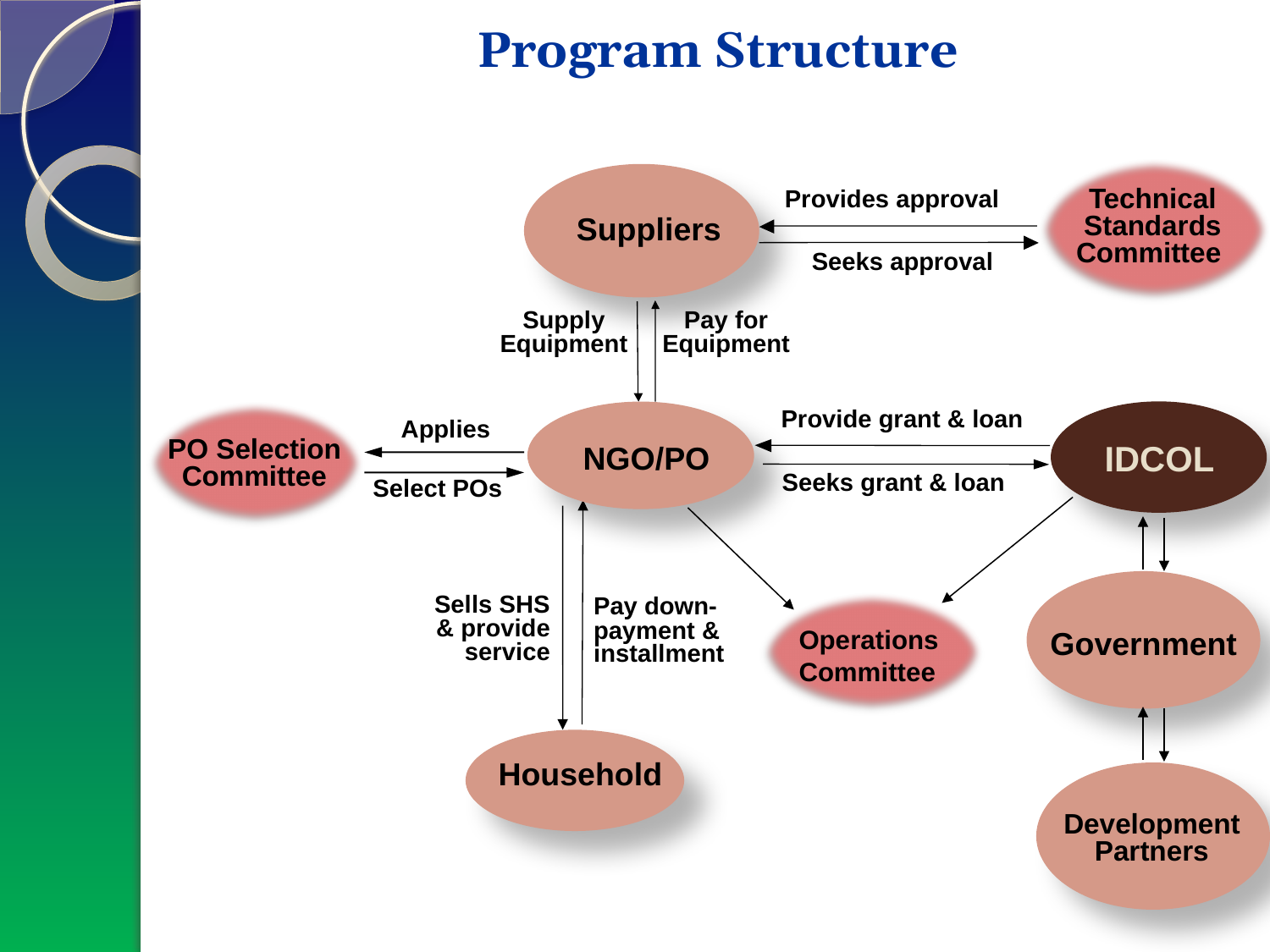

# Program Structure

Technical Standards Committee

Suppliers
Provides approval

Seeks approval

Supply Equipment
Pay for Equipment

IDCOL
Provide grant & loan

 Seeks grant & loan

PO Selection Committee

NGO/PO
Applies

Select POs

Sells SHS & provide service
Pay down-payment & installment

Household

Operations
Committee
Government

Development
Partners